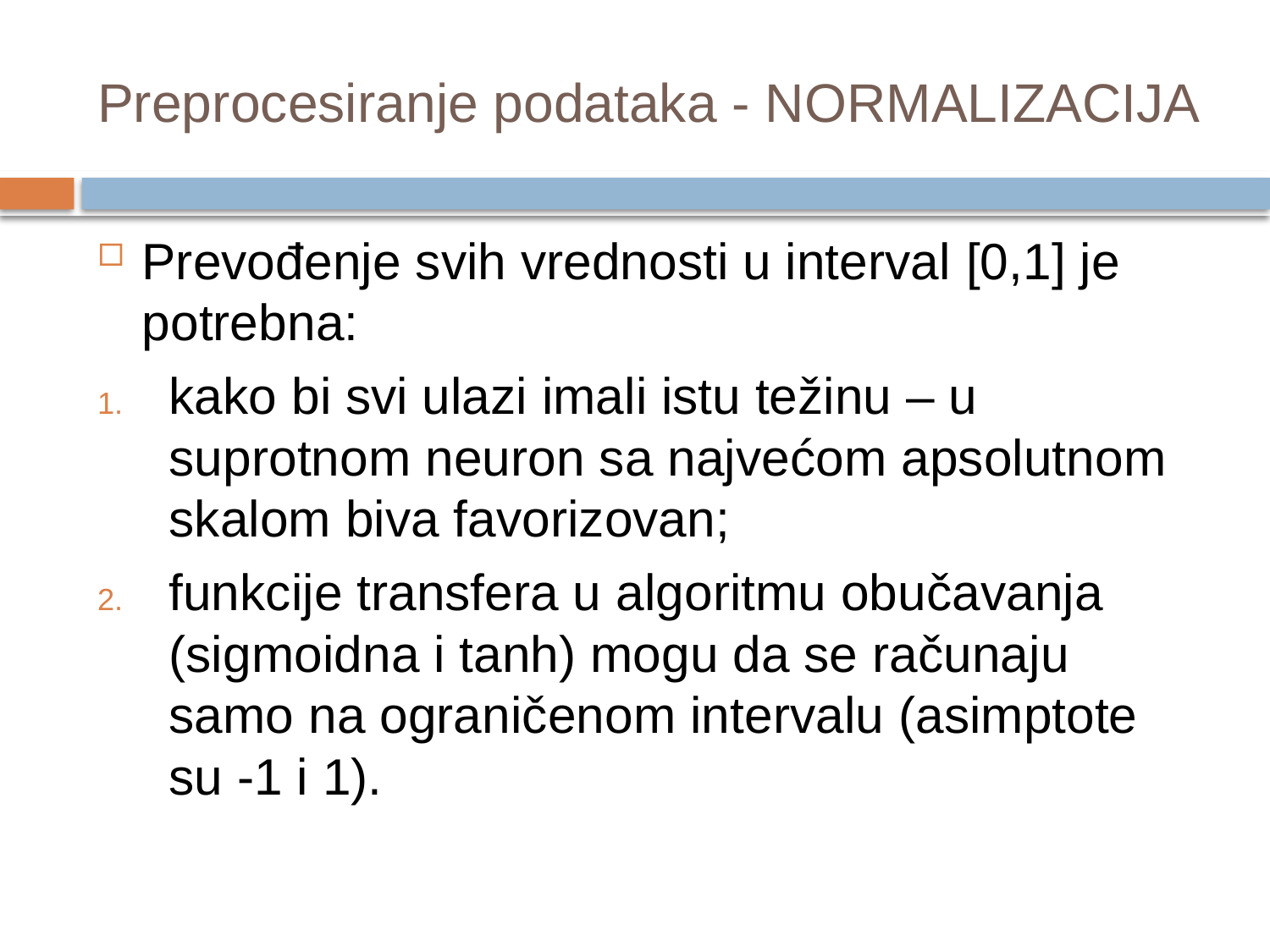

# Preprocesiranje podataka - NORMALIZACIJA
Prevođenje svih vrednosti u interval [0,1] je potrebna:
kako bi svi ulazi imali istu težinu – u suprotnom neuron sa najvećom apsolutnom skalom biva favorizovan;
funkcije transfera u algoritmu obučavanja (sigmoidna i tanh) mogu da se računaju samo na ograničenom intervalu (asimptote su -1 i 1).